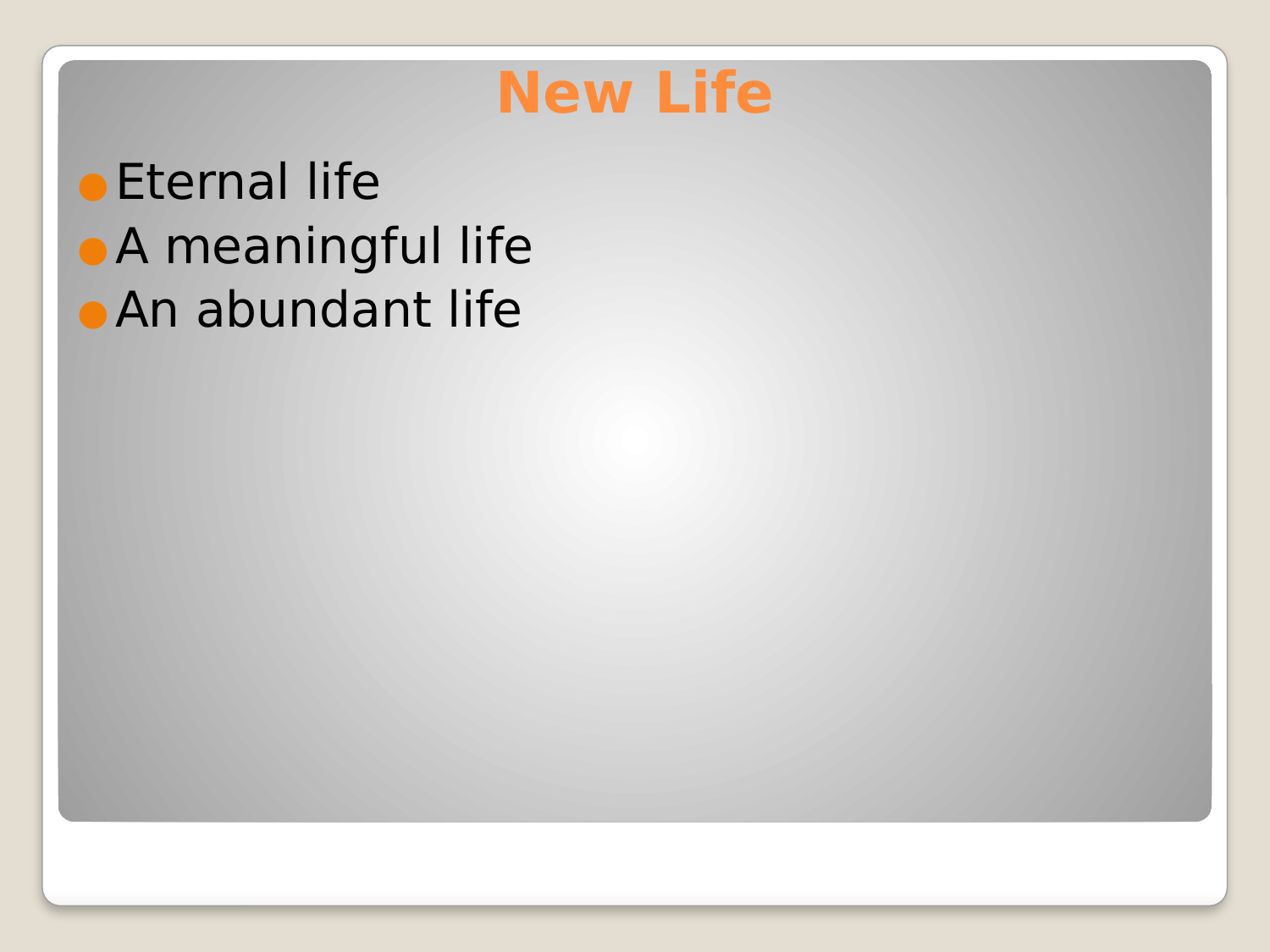

# New Life
Eternal life
A meaningful life
An abundant life